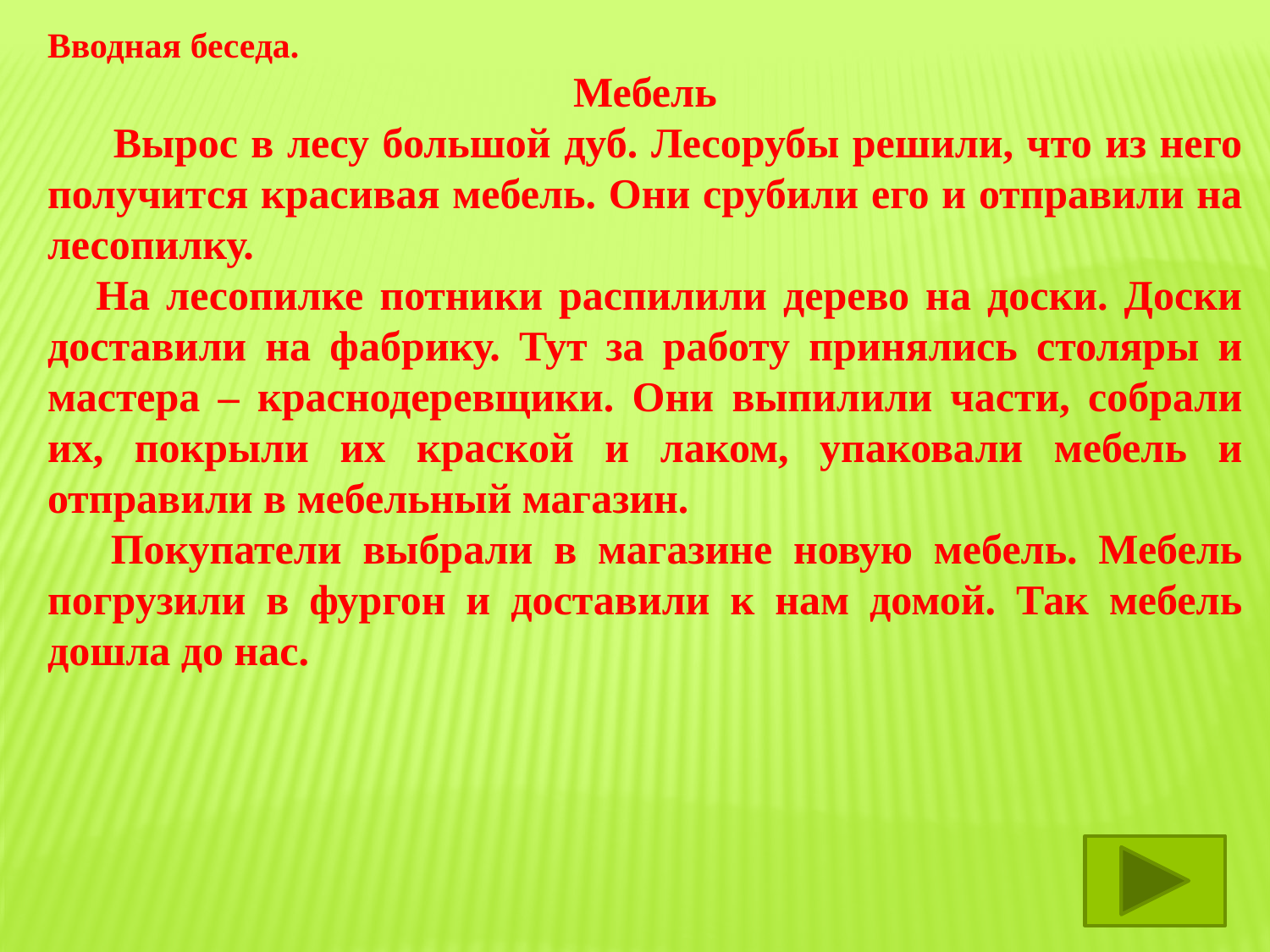

Вводная беседа.
Мебель
     Вырос в лесу большой дуб. Лесорубы решили, что из него получится красивая мебель. Они срубили его и отправили на лесопилку.
   На лесопилке потники распилили дерево на доски. Доски доставили на фабрику. Тут за работу принялись столяры и мастера – краснодеревщики. Они выпилили части, собрали их, покрыли их краской и лаком, упаковали мебель и отправили в мебельный магазин.
   Покупатели выбрали в магазине новую мебель. Мебель погрузили в фургон и доставили к нам домой. Так мебель дошла до нас.